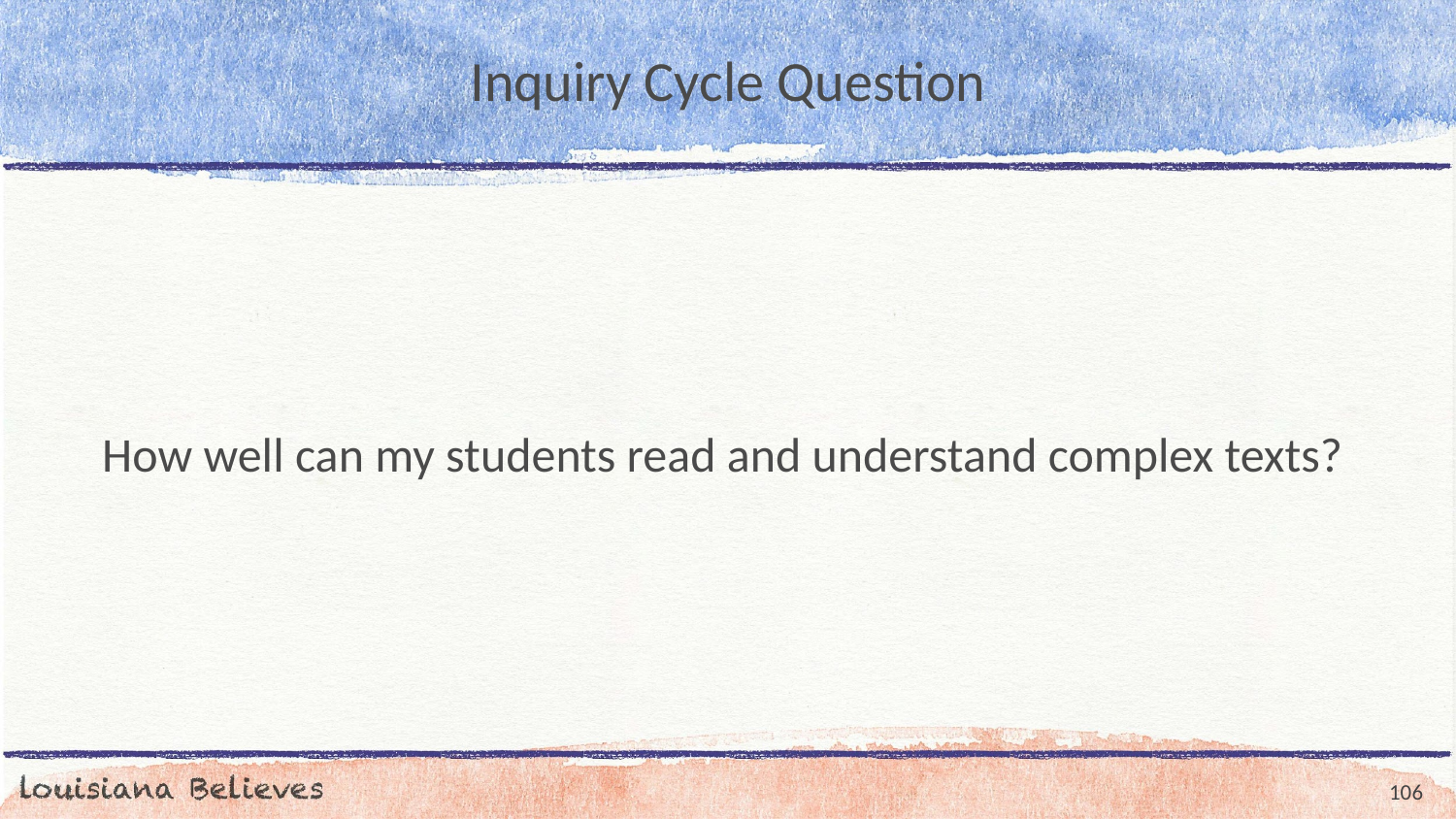

# Inquiry Cycle Question
How well can my students read and understand complex texts?